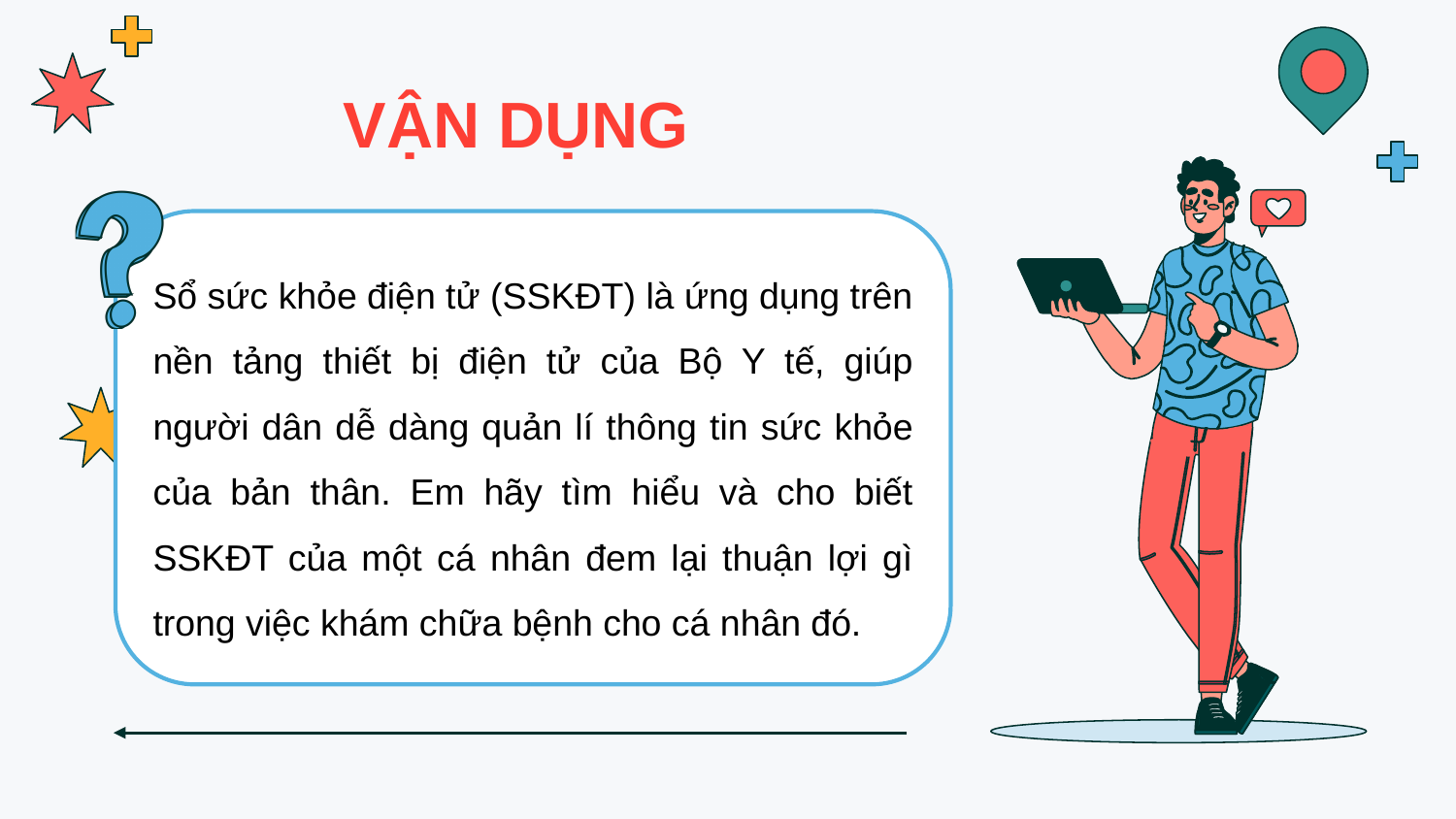

# VẬN DỤNG

Sổ sức khỏe điện tử (SSKĐT) là ứng dụng trên nền tảng thiết bị điện tử của Bộ Y tế, giúp người dân dễ dàng quản lí thông tin sức khỏe của bản thân. Em hãy tìm hiểu và cho biết SSKĐT của một cá nhân đem lại thuận lợi gì trong việc khám chữa bệnh cho cá nhân đó.